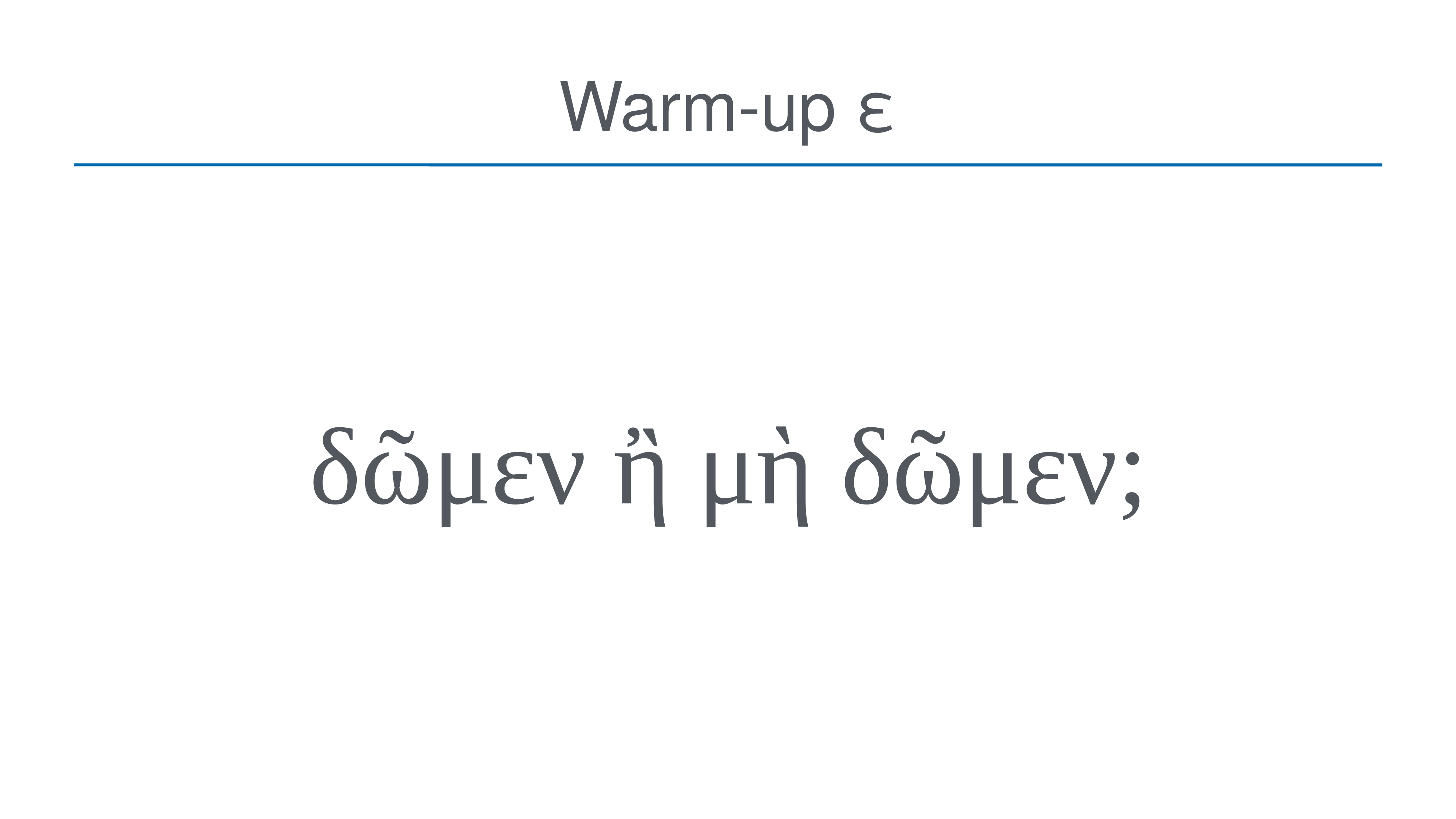

# Warm-up ε
δῶμεν ἢ μὴ δῶμεν;